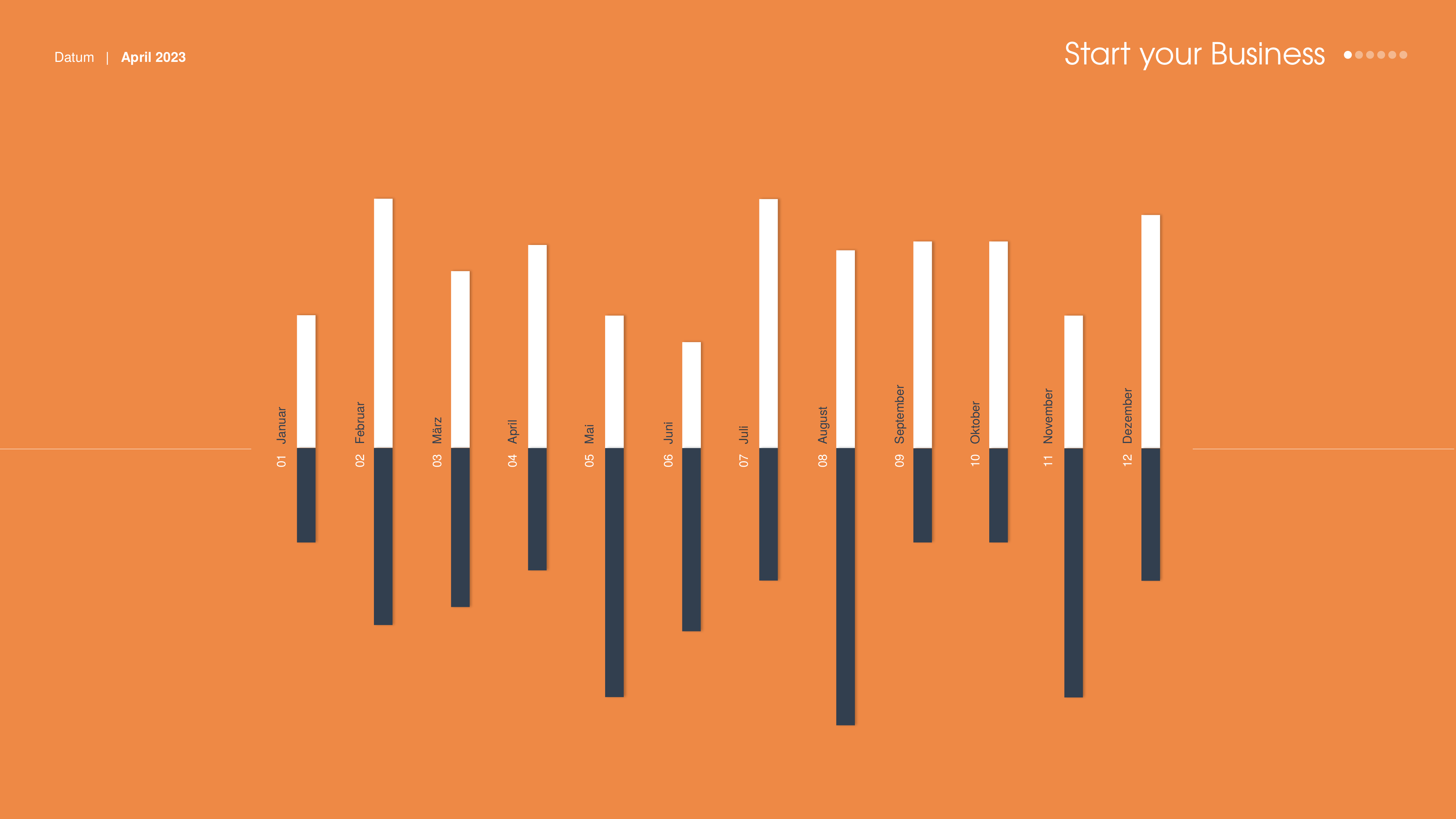

09   September
10   Oktober
11   November
12   Dezember
01   Januar
02   Februar
03   März
04   April
05   Mai
06   Juni
07   Juli
08   August